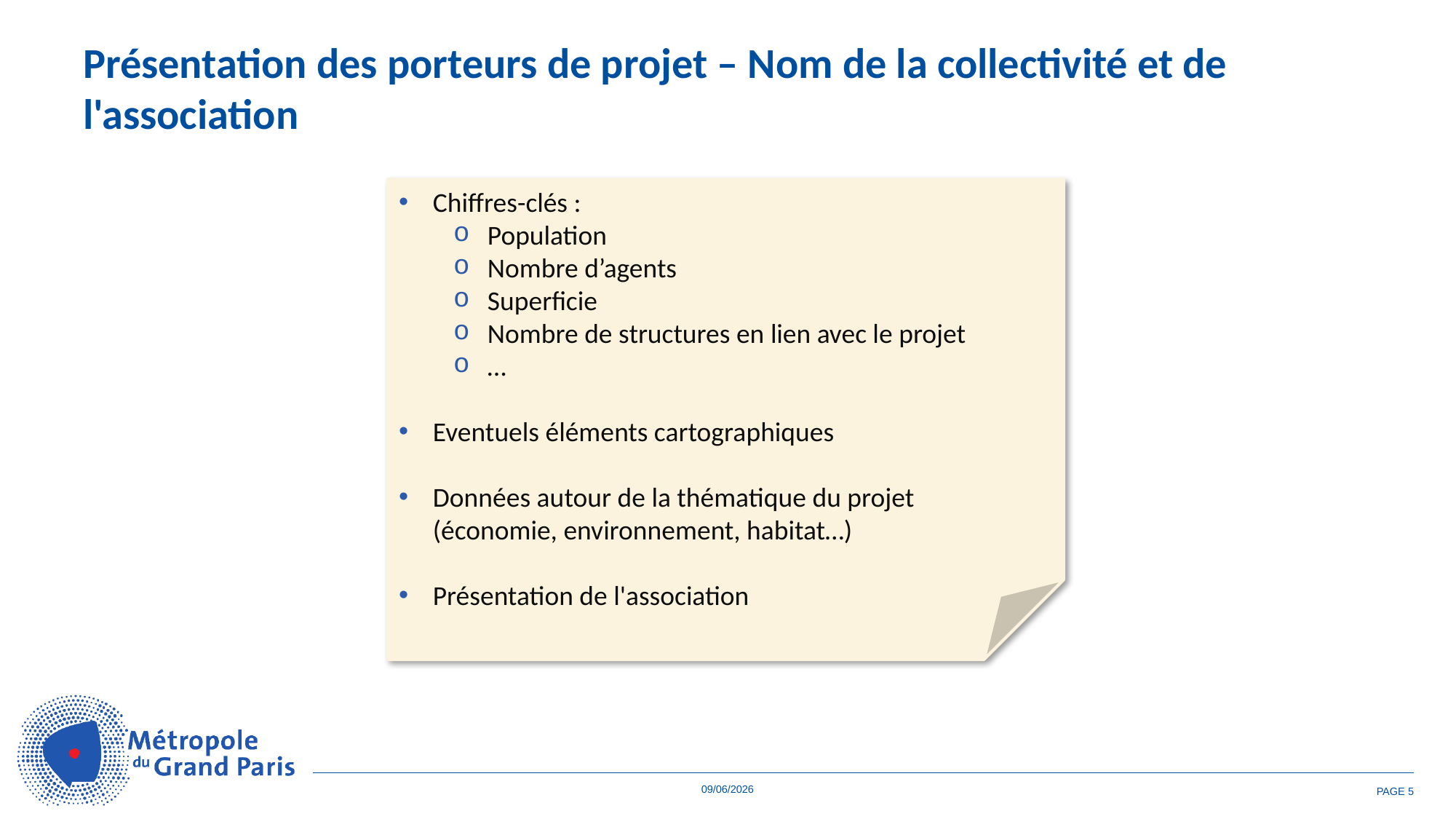

Présentation des porteurs de projet – Nom de la collectivité et de l'association
Chiffres-clés :
Population
Nombre d’agents
Superficie
Nombre de structures en lien avec le projet
…

Eventuels éléments cartographiques

Données autour de la thématique du projet (économie, environnement, habitat…)

Présentation de l'association

09/06/2026
PAGE 5